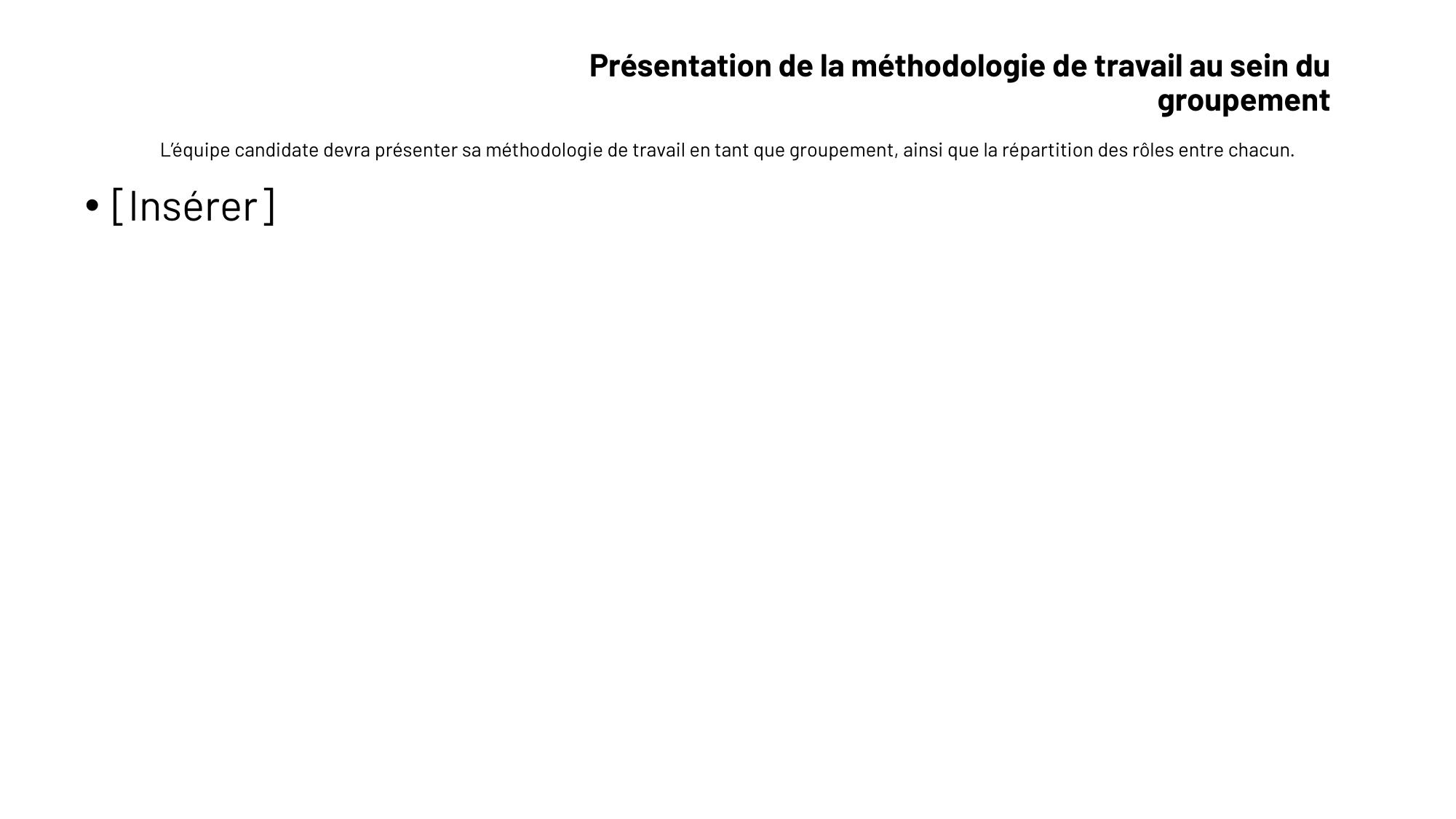

# Présentation de la méthodologie de travail au sein du groupement
L’équipe candidate devra présenter sa méthodologie de travail en tant que groupement, ainsi que la répartition des rôles entre chacun.
[Insérer]